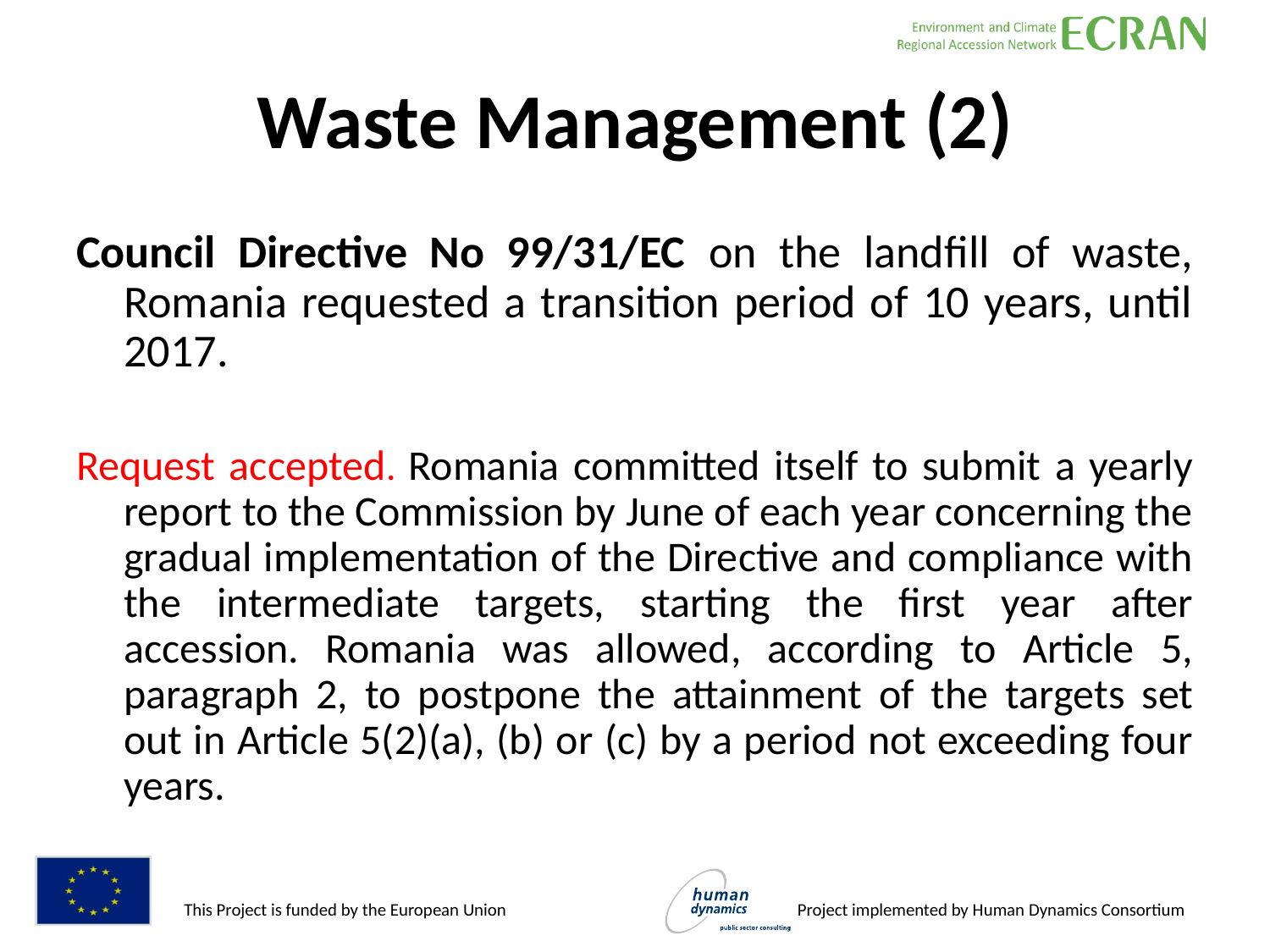

Waste Management (2)
Council Directive No 99/31/EC on the landfill of waste, Romania requested a transition period of 10 years, until 2017.

Request accepted. Romania committed itself to submit a yearly report to the Commission by June of each year concerning the gradual implementation of the Directive and compliance with the intermediate targets, starting the first year after accession. Romania was allowed, according to Article 5, paragraph 2, to postpone the attainment of the targets set out in Article 5(2)(a), (b) or (c) by a period not exceeding four years.